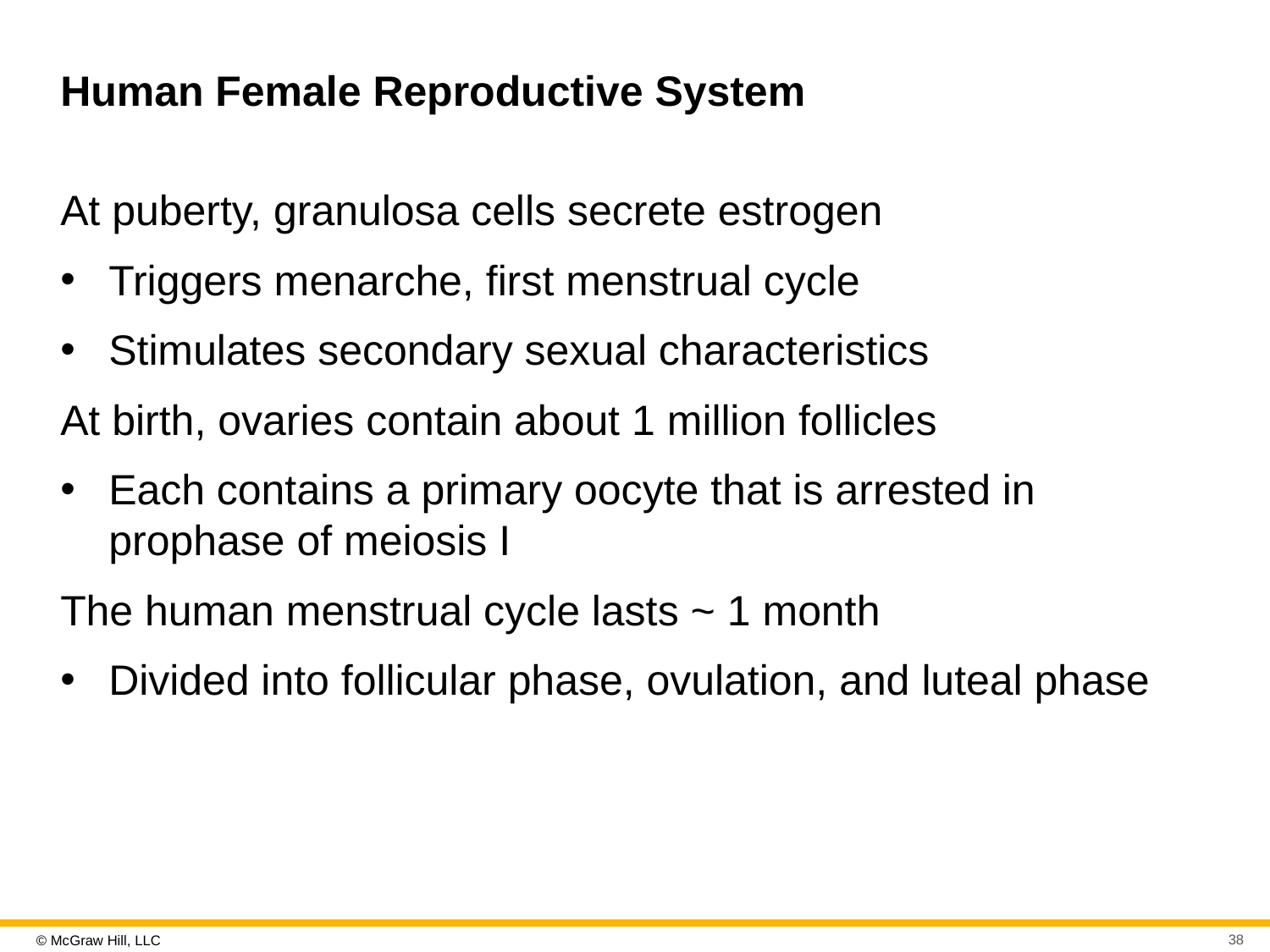

# Human Female Reproductive System
At puberty, granulosa cells secrete estrogen
Triggers menarche, first menstrual cycle
Stimulates secondary sexual characteristics
At birth, ovaries contain about 1 million follicles
Each contains a primary oocyte that is arrested in prophase of meiosis I
The human menstrual cycle lasts ~ 1 month
Divided into follicular phase, ovulation, and luteal phase
38